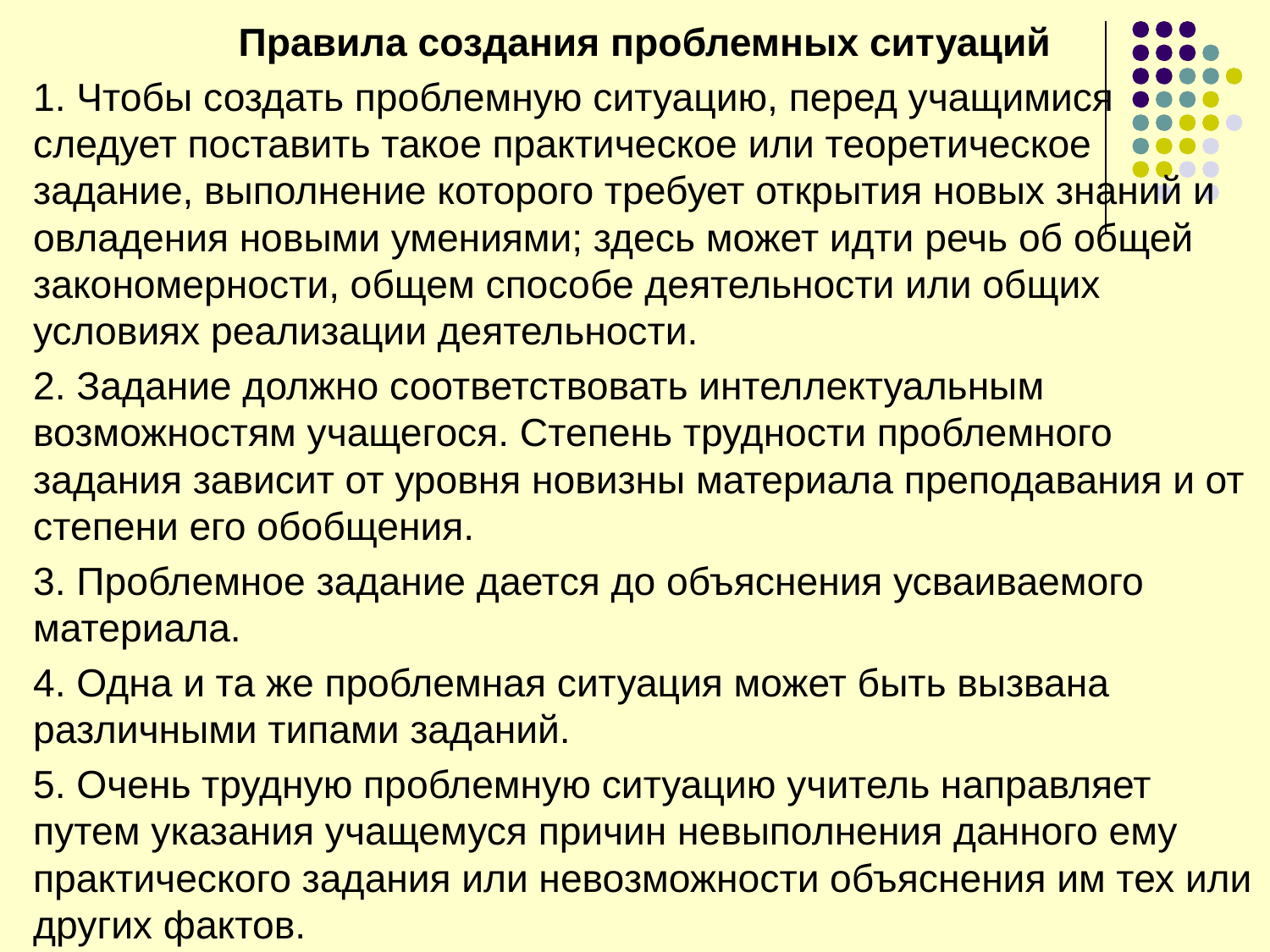

Правила создания проблемных ситуаций
1. Чтобы создать проблемную ситуацию, перед учащимися следует поставить такое практическое или теоретическое задание, выполнение которого требует открытия новых знаний и овладения новыми умениями; здесь может идти речь об общей закономерности, общем способе деятельности или общих условиях реализации деятельности.
2. Задание должно соответствовать интеллектуальным возможностям учащегося. Степень трудности проблемного задания зависит от уровня новизны материала преподавания и от степени его обобщения.
3. Проблемное задание дается до объяснения усваиваемого материала.
4. Одна и та же проблемная ситуация может быть вызвана различными типами заданий.
5. Очень трудную проблемную ситуацию учитель направляет путем указания учащемуся причин невыполнения данного ему практического задания или невозможности объяснения им тех или других фактов.